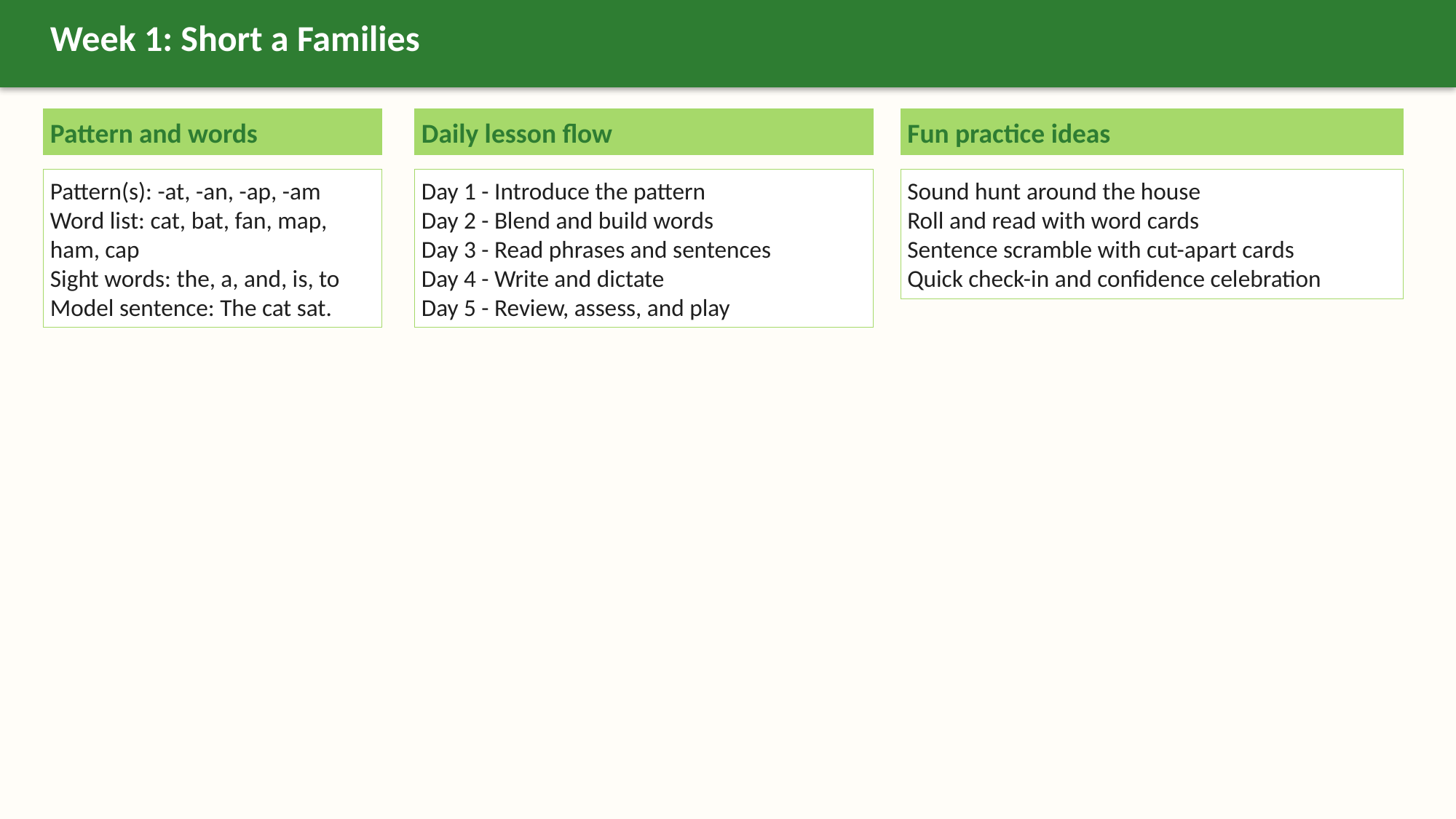

Week 1: Short a Families
Pattern and words
Daily lesson flow
Fun practice ideas
Pattern(s): -at, -an, -ap, -am
Word list: cat, bat, fan, map, ham, cap
Sight words: the, a, and, is, to
Model sentence: The cat sat.
Day 1 - Introduce the pattern
Day 2 - Blend and build words
Day 3 - Read phrases and sentences
Day 4 - Write and dictate
Day 5 - Review, assess, and play
Sound hunt around the house
Roll and read with word cards
Sentence scramble with cut-apart cards
Quick check-in and confidence celebration